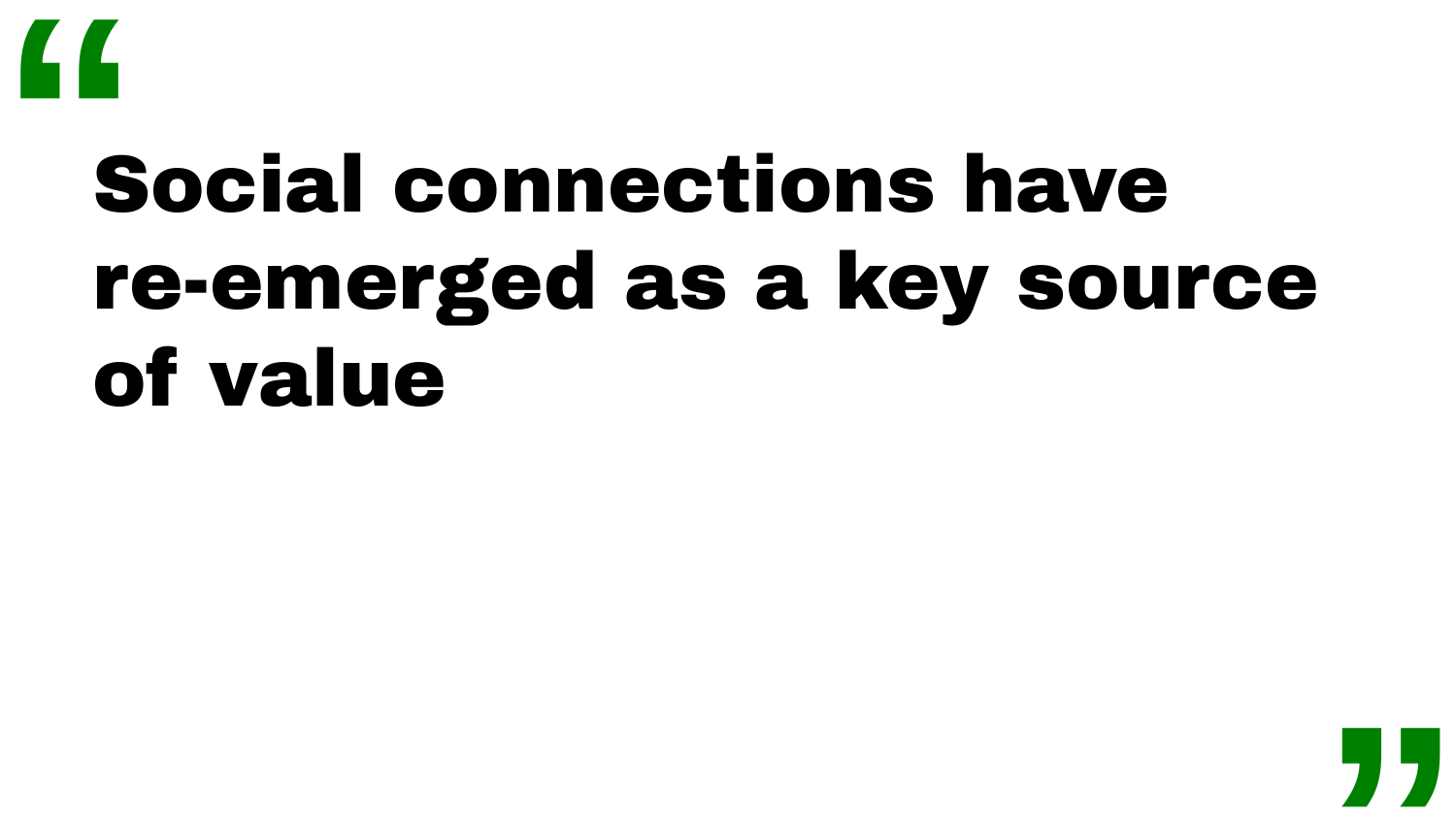

“
Social connections have
re-emerged as a key source of value
”